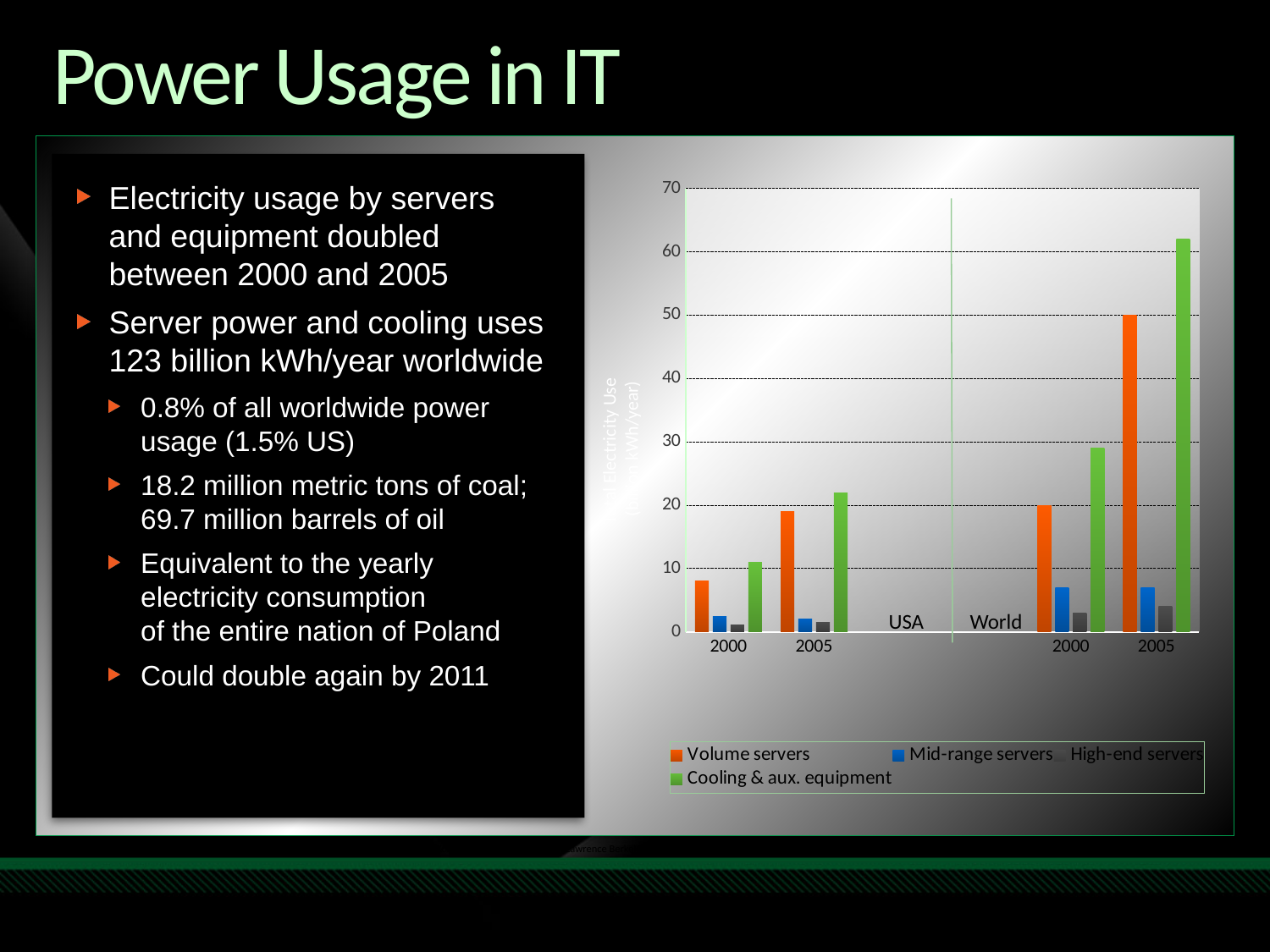

# Power Usage in IT

### Chart

| Category | Volume servers | Mid-range servers | High-end servers | Cooling & aux. equipment |
|---|---|---|---|---|
| 2000 | 8.0 | 2.5 | 1.1 | 11.0 |
| 2005 | 19.0 | 2.1 | 1.5 | 22.0 |
|  | None | None | None | None |
|  | None | None | None | None |
| 2000 | 20.0 | 7.0 | 3.0 | 29.0 |
| 2005 | 50.0 | 7.0 | 4.0 | 62.0 |
Electricity usage by servers
and equipment doubled
between 2000 and 2005
Server power and cooling uses
123 billion kWh/year worldwide
0.8% of all worldwide power
usage (1.5% US)
18.2 million metric tons of coal;
69.7 million barrels of oil
Equivalent to the yearly
electricity consumption
of the entire nation of Poland
Could double again by 2011

Total Electricity Use
(billion kWh/year)

USA
World
Source: Estimating Total Power Consumption by Servers in the U.S. and the World, Jonathan G. Koomey, Ph.D., Staff Scientist, Lawrence Berkeley National Laboratory and Consulting Professor, Stanford University, February 15, 2007